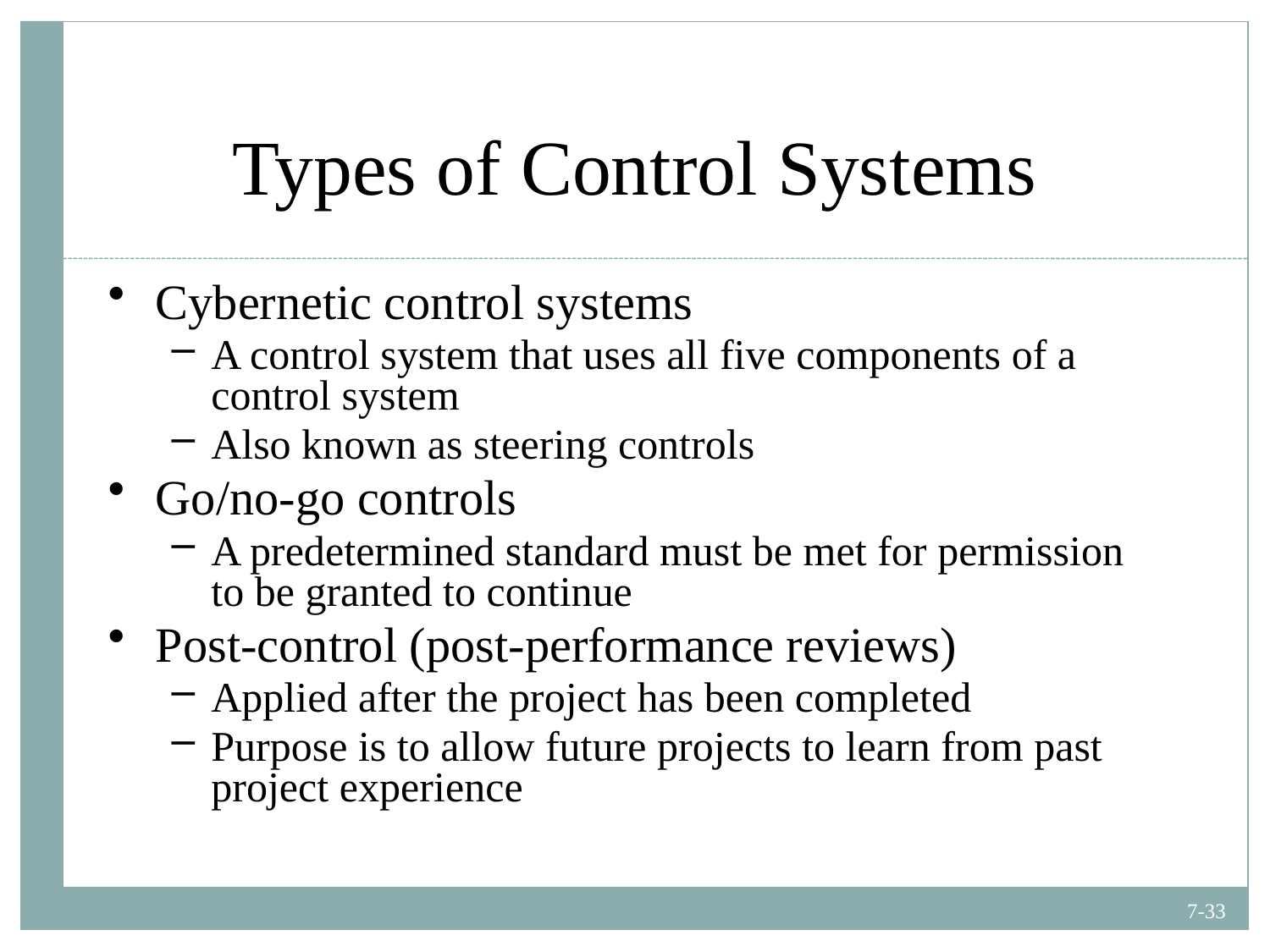

# Types of Control Systems
Cybernetic control systems
A control system that uses all five components of a control system
Also known as steering controls
Go/no-go controls
A predetermined standard must be met for permission to be granted to continue
Post-control (post-performance reviews)
Applied after the project has been completed
Purpose is to allow future projects to learn from past project experience